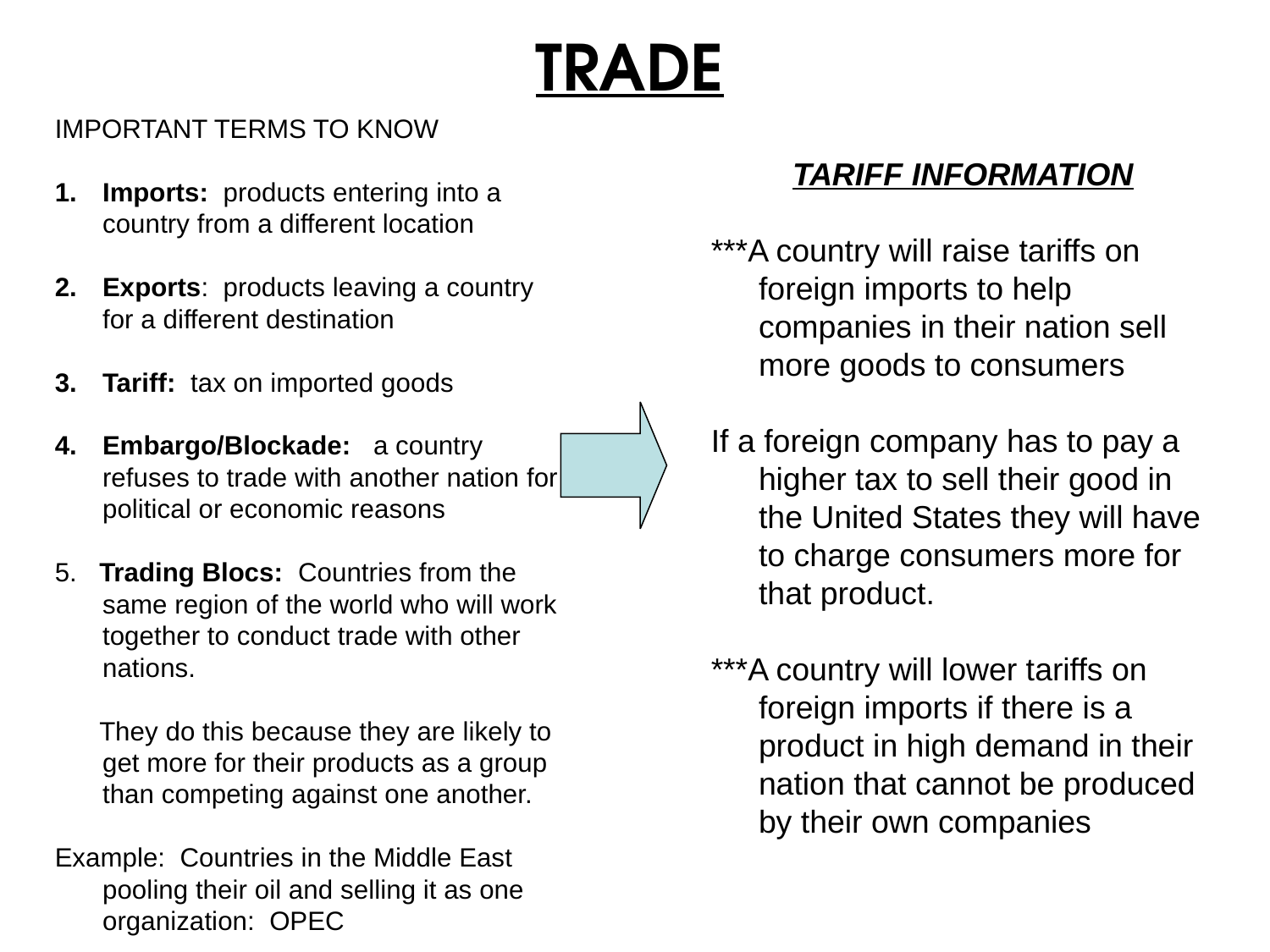

TRADE
IMPORTANT TERMS TO KNOW

Imports:  products entering into a country from a different location

Exports:  products leaving a country for a different destination

Tariff:  tax on imported goods

Embargo/Blockade:   a country refuses to trade with another nation for political or economic reasons

5.   Trading Blocs:  Countries from the same region of the world who will work together to conduct trade with other nations.

      They do this because they are likely to get more for their products as a group than competing against one another.

Example:  Countries in the Middle East pooling their oil and selling it as one organization:  OPEC
TARIFF INFORMATION

***A country will raise tariffs on foreign imports to help companies in their nation sell more goods to consumers

If a foreign company has to pay a higher tax to sell their good in the United States they will have to charge consumers more for that product.

***A country will lower tariffs on foreign imports if there is a product in high demand in their nation that cannot be produced by their own companies